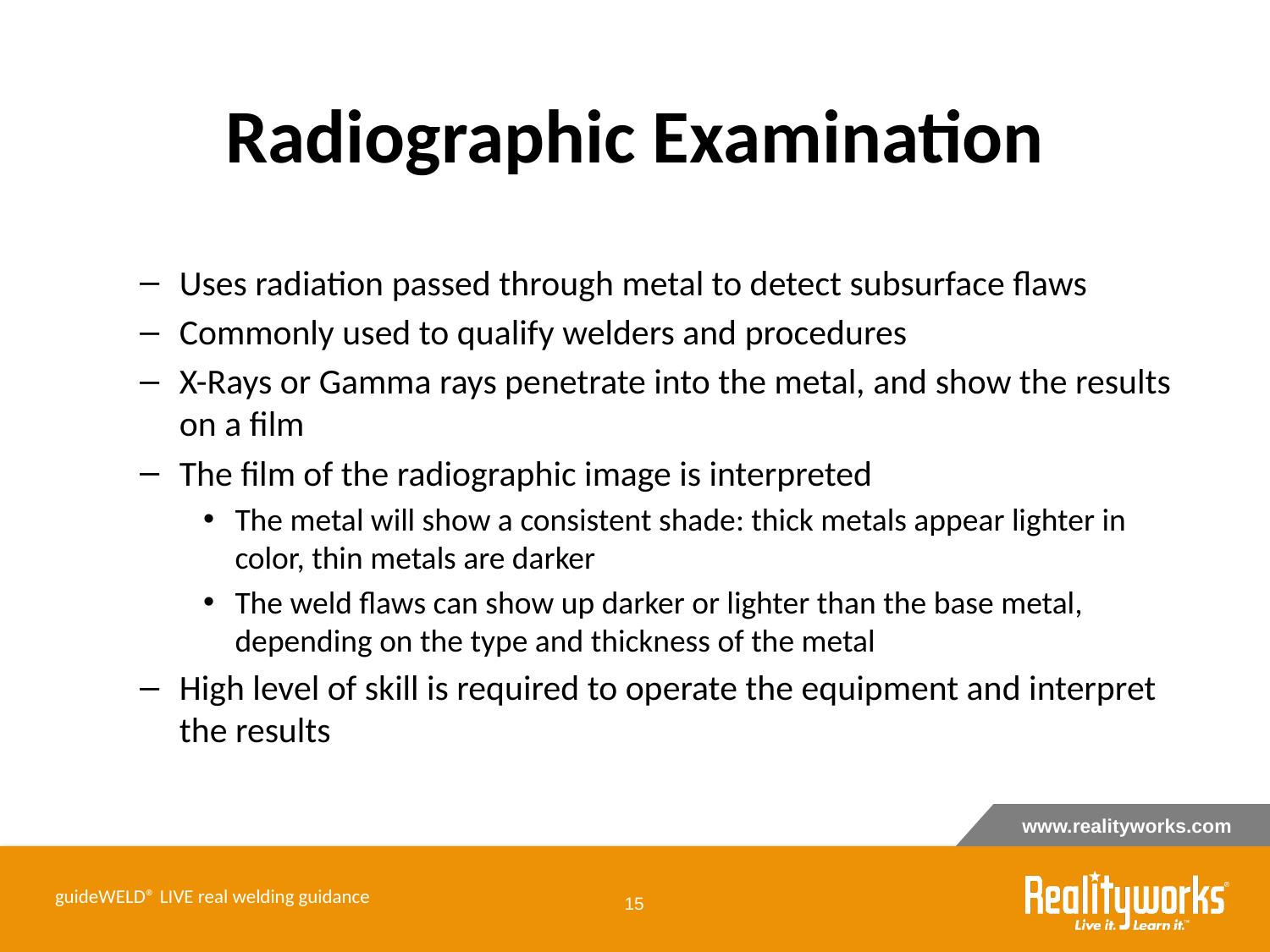

# Radiographic Examination
Uses radiation passed through metal to detect subsurface flaws
Commonly used to qualify welders and procedures
X-Rays or Gamma rays penetrate into the metal, and show the results on a film
The film of the radiographic image is interpreted
The metal will show a consistent shade: thick metals appear lighter in color, thin metals are darker
The weld flaws can show up darker or lighter than the base metal, depending on the type and thickness of the metal
High level of skill is required to operate the equipment and interpret the results

guideWELD® LIVE real welding guidance
15